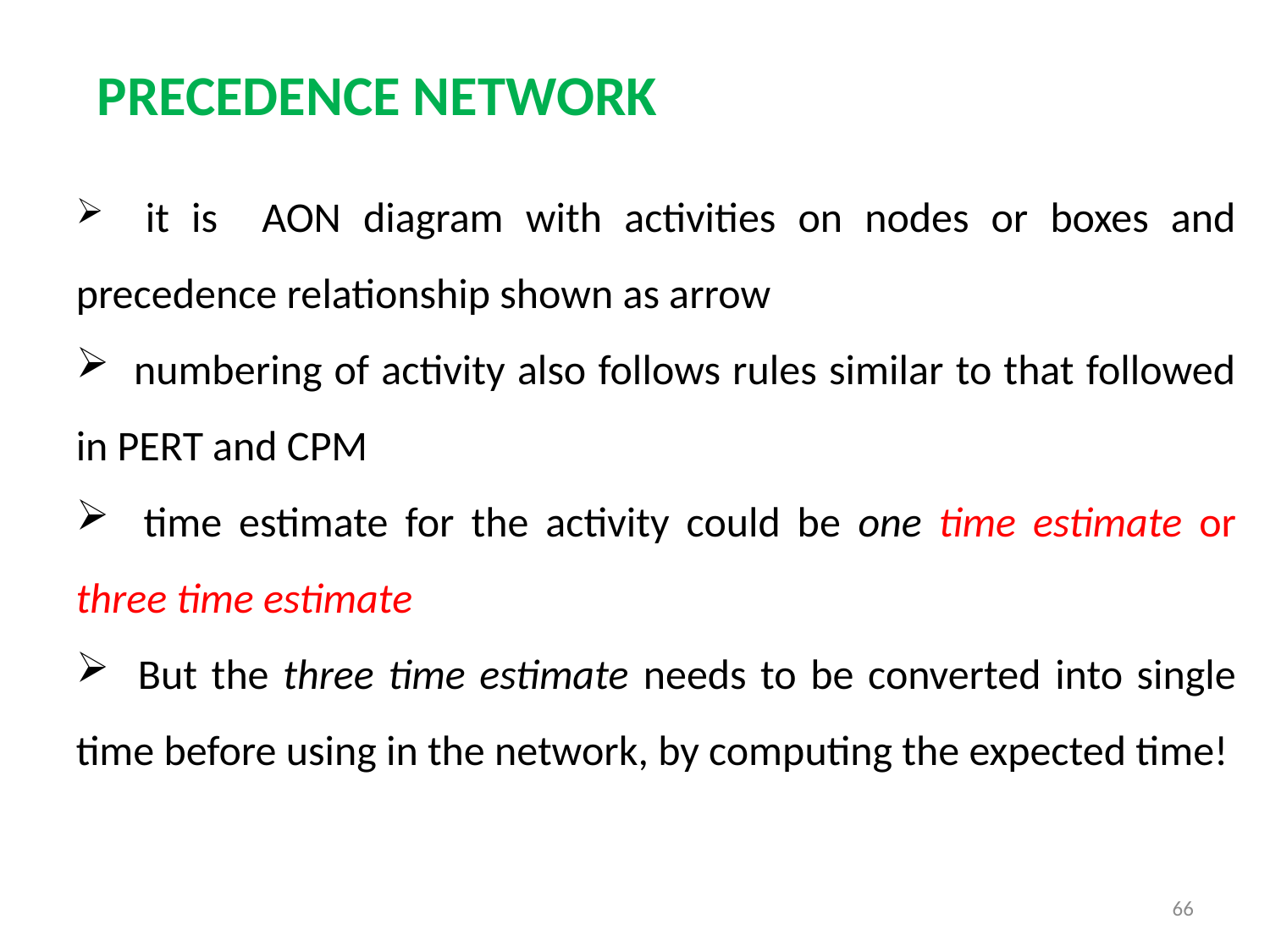

PRECEDENCE NETWORK
  it is  AON diagram with activities on nodes or boxes and precedence relationship shown as arrow
  numbering of activity also follows rules similar to that followed in PERT and CPM
  time estimate for the activity could be one time estimate or three time estimate
  But the three time estimate needs to be converted into single time before using in the network, by computing the expected time!
66